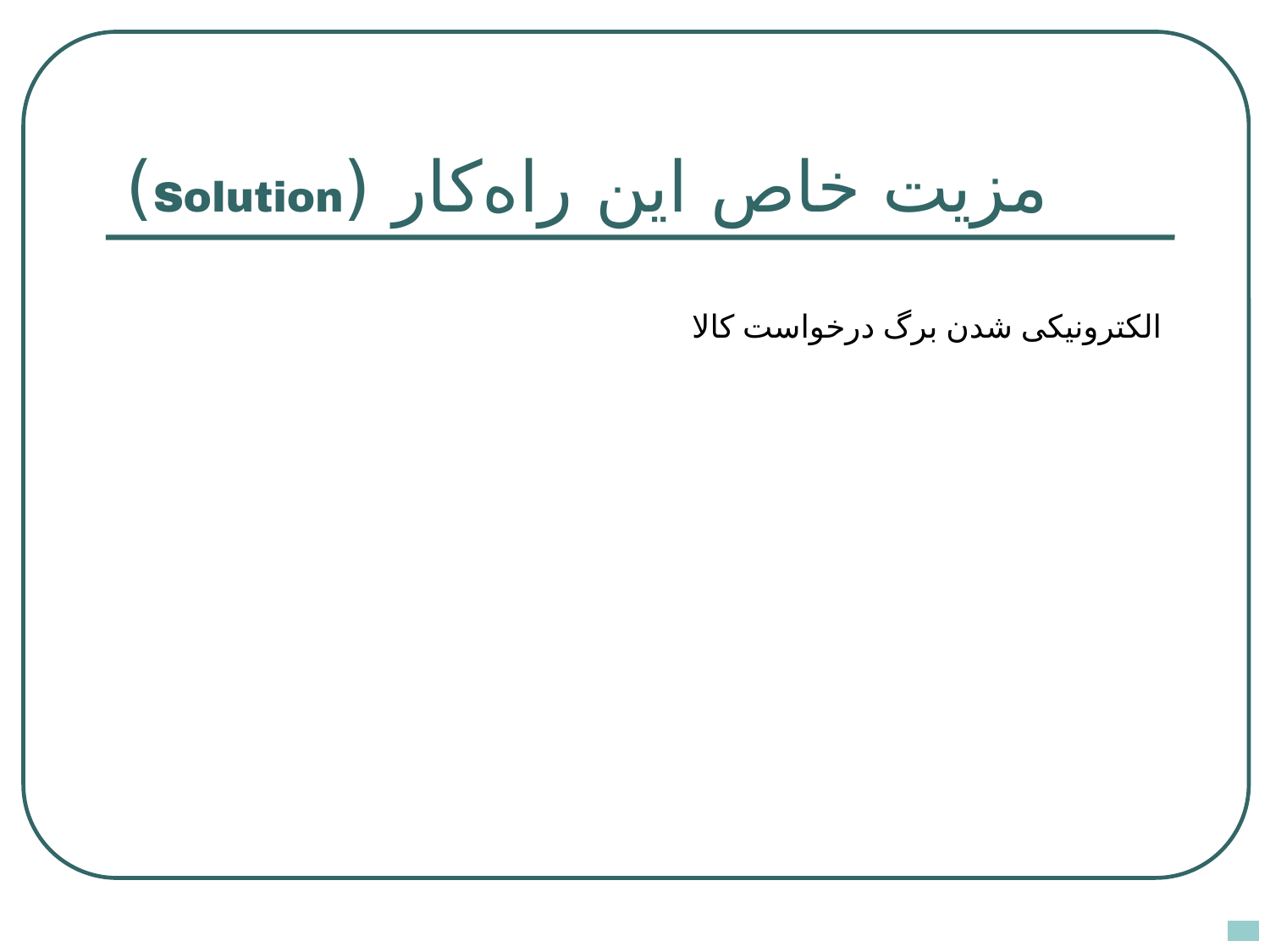

# مزیت خاص این راه‌كار (Solution)
الکترونیکی شدن برگ درخواست کالا